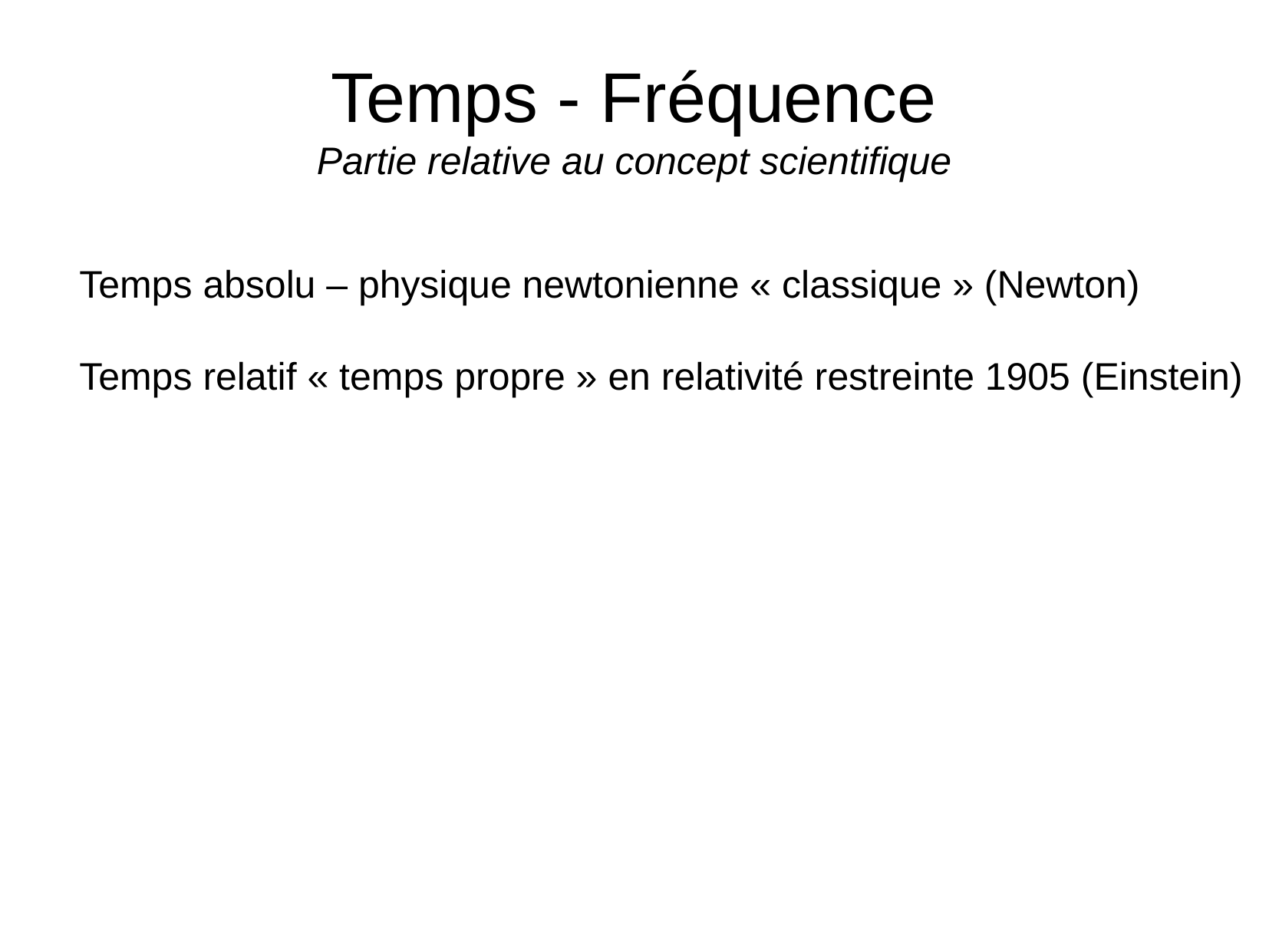

# Temps - Fréquence Partie relative au concept scientifique
Temps absolu – physique newtonienne « classique » (Newton)

Temps relatif « temps propre » en relativité restreinte 1905 (Einstein)